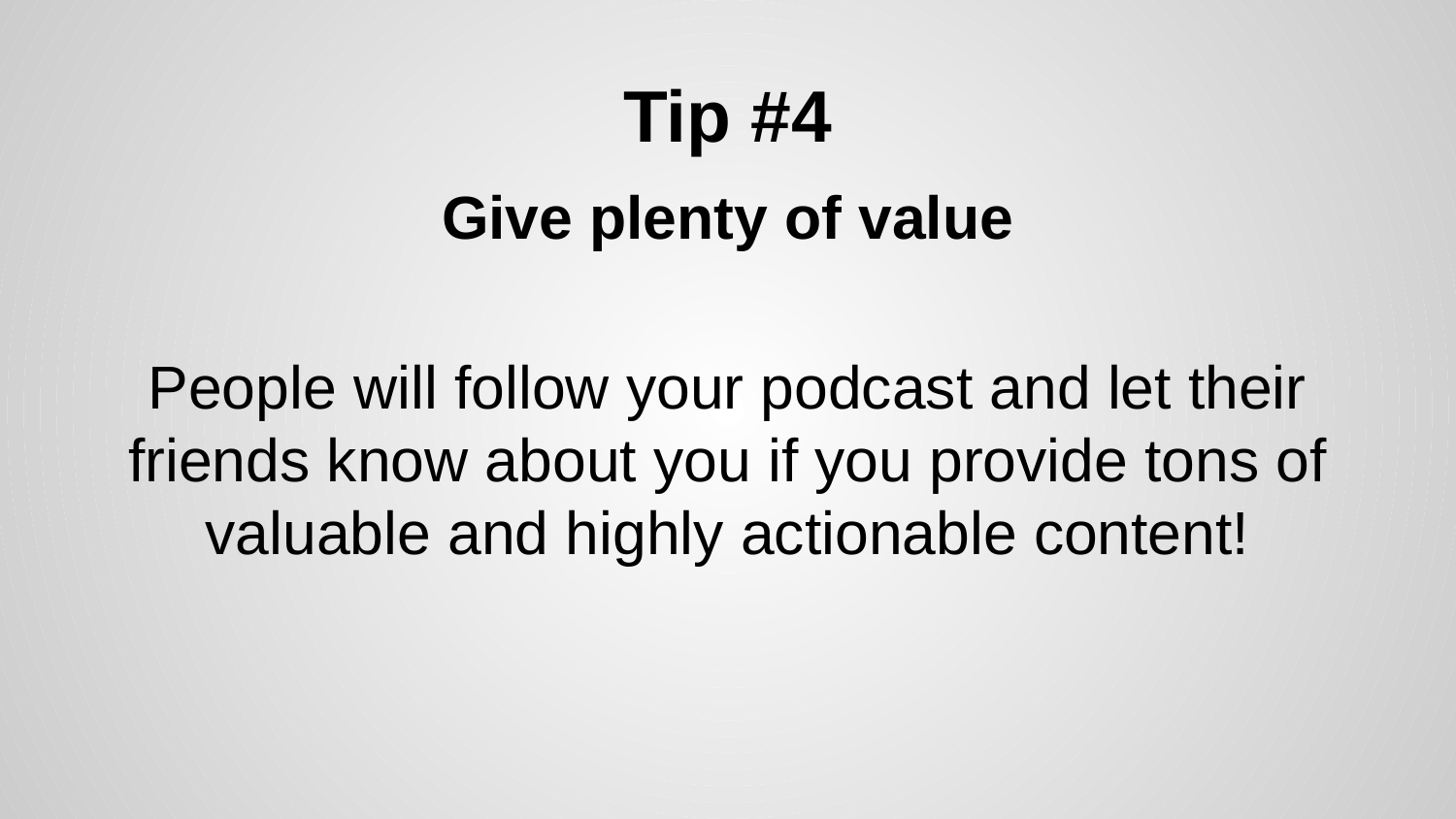

# Tip #4

Give plenty of value

People will follow your podcast and let their friends know about you if you provide tons of valuable and highly actionable content!